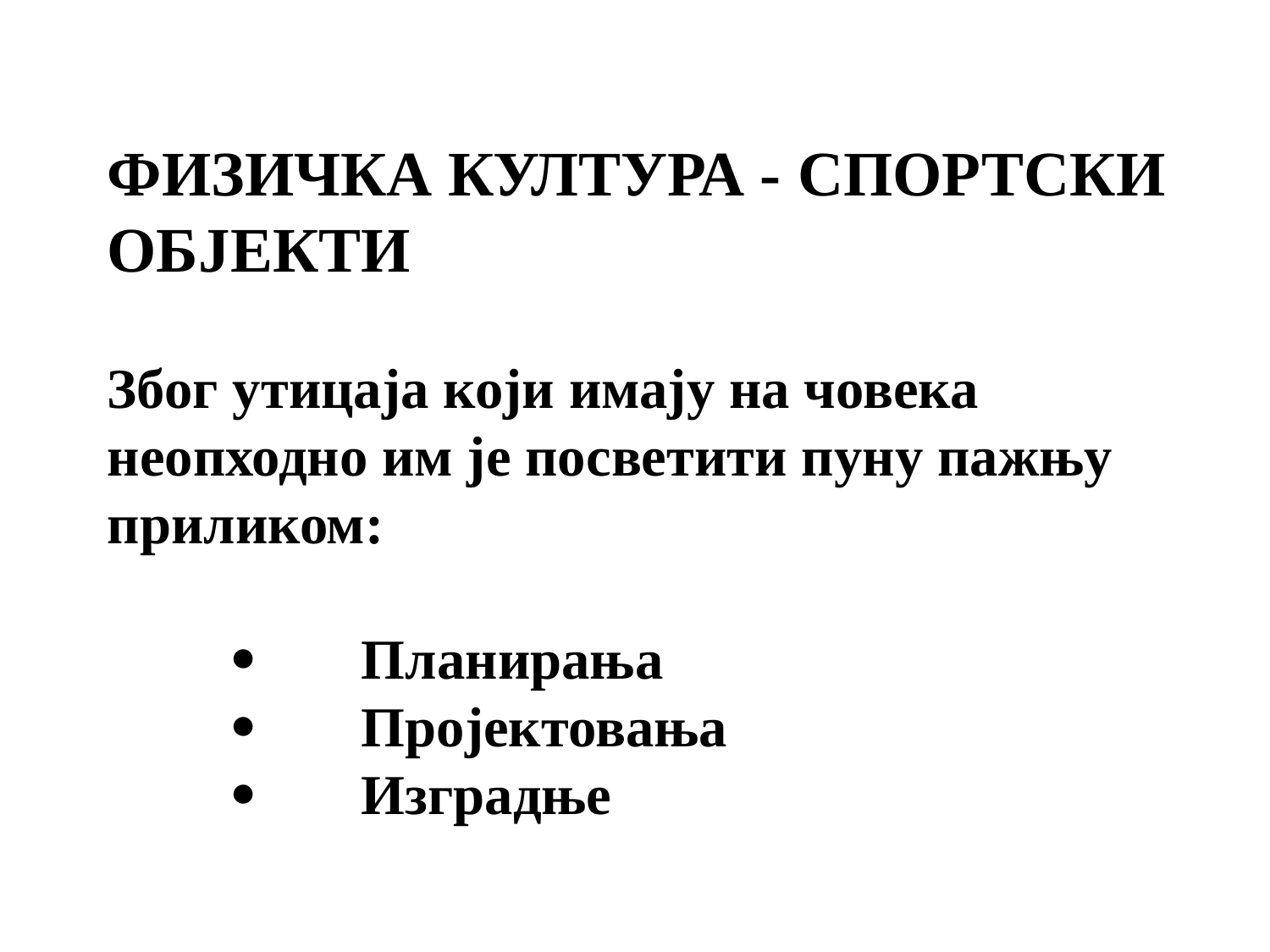

ФИЗИЧКА КУЛТУРА - СПОРТСКИ ОБЈЕКТИ

Због утицаја који имају на човека неопходно им је посветити пуну пажњу приликом:

•	Планирања
•	Пројектовања
•	Изградње